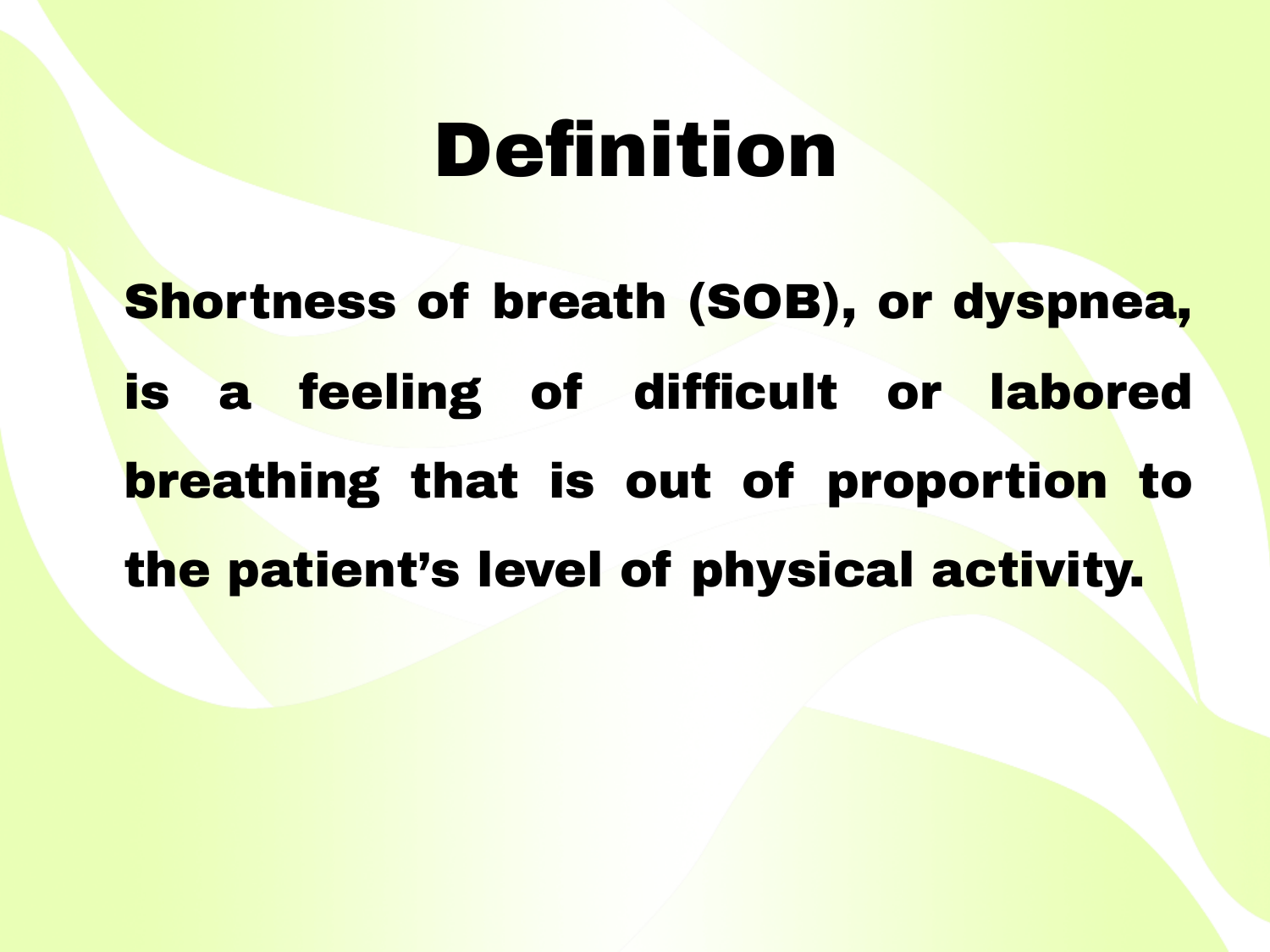

# Definition
	Shortness of breath (SOB), or dyspnea, is a feeling of difficult or labored breathing that is out of proportion to the patient’s level of physical activity.